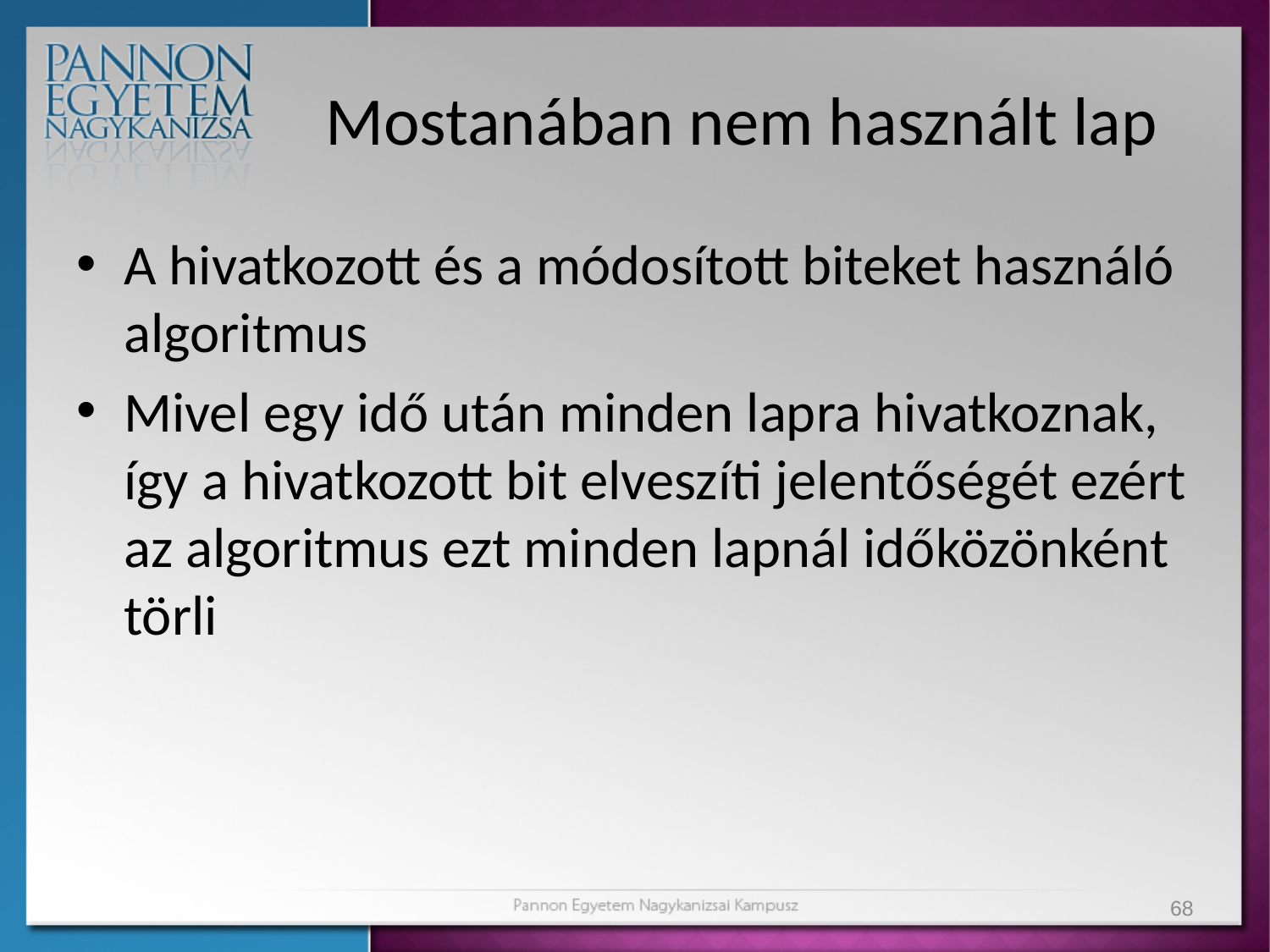

# Mostanában nem használt lap
A hivatkozott és a módosított biteket használó algoritmus
Mivel egy idő után minden lapra hivatkoznak, így a hivatkozott bit elveszíti jelentőségét ezért az algoritmus ezt minden lapnál időközönként törli
68